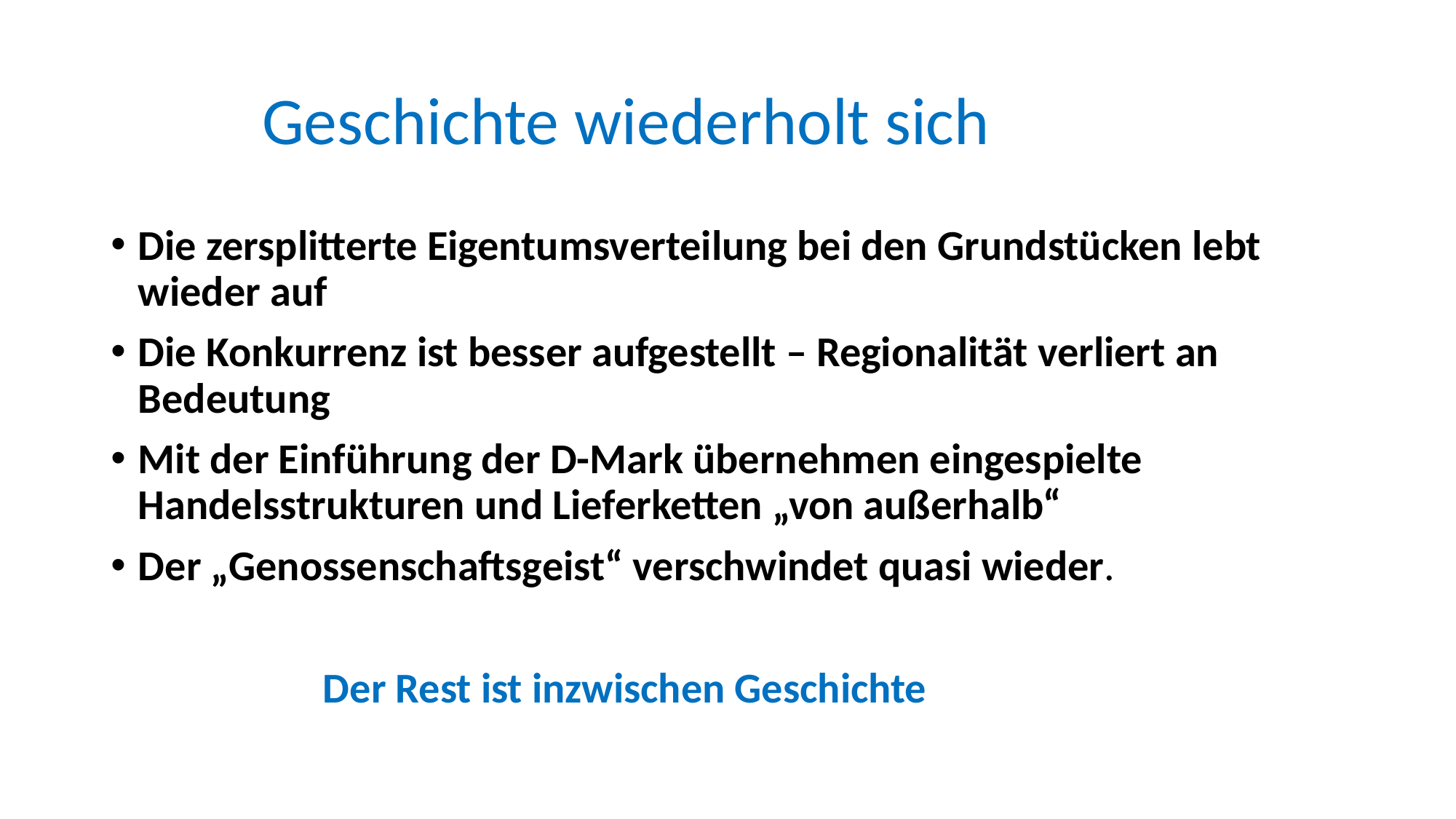

# Geschichte wiederholt sich
Die zersplitterte Eigentumsverteilung bei den Grundstücken lebt wieder auf
Die Konkurrenz ist besser aufgestellt – Regionalität verliert an Bedeutung
Mit der Einführung der D-Mark übernehmen eingespielte Handelsstrukturen und Lieferketten „von außerhalb“
Der „Genossenschaftsgeist“ verschwindet quasi wieder.

                      Der Rest ist inzwischen Geschichte